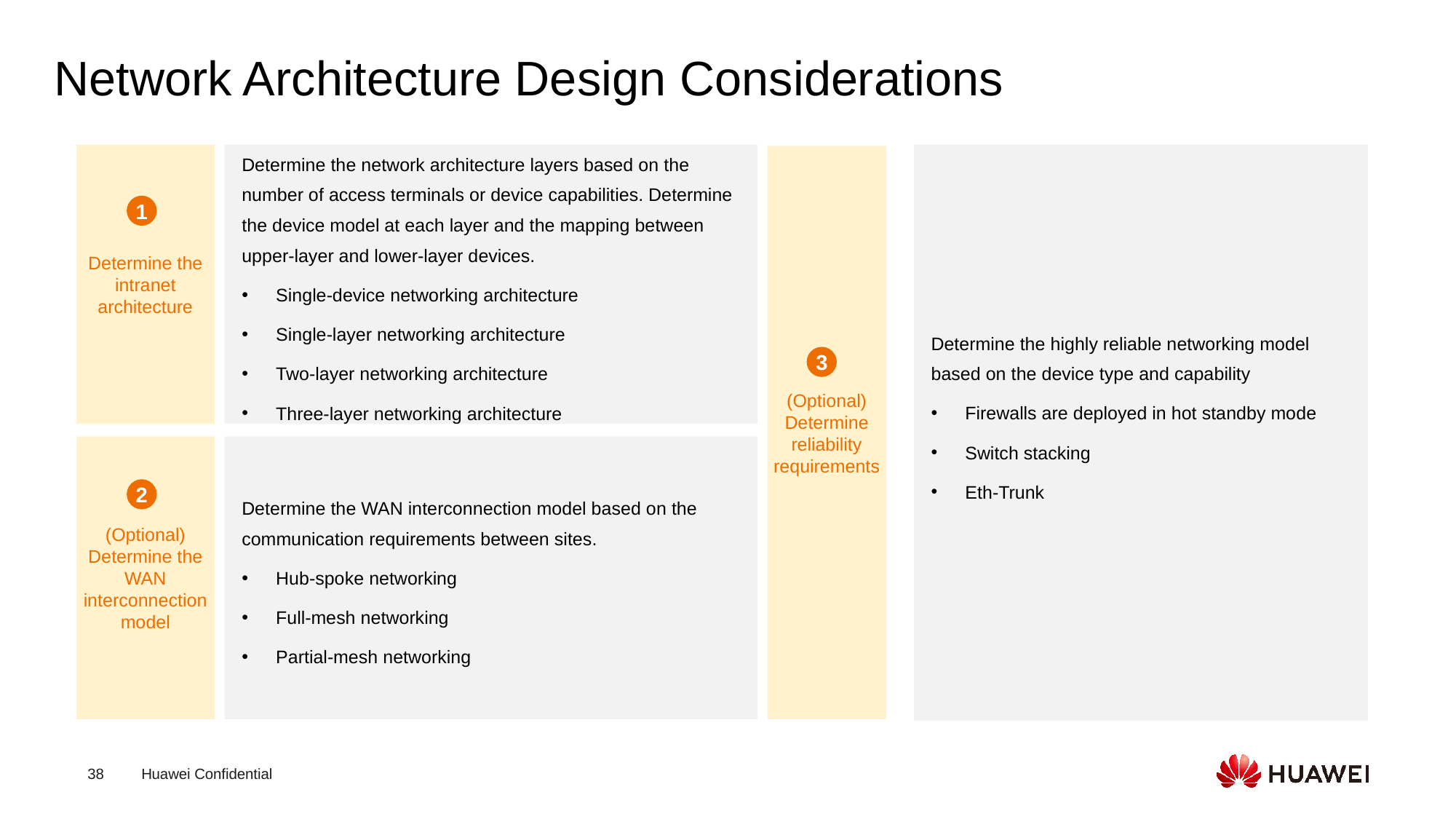

# Network Architecture Design Considerations
Determine the intranet architecture
Determine the network architecture layers based on the number of access terminals or device capabilities. Determine the device model at each layer and the mapping between upper-layer and lower-layer devices.
Single-device networking architecture
Single-layer networking architecture
Two-layer networking architecture
Three-layer networking architecture
Determine the highly reliable networking model based on the device type and capability
Firewalls are deployed in hot standby mode
Switch stacking
Eth-Trunk

(Optional) Determine
reliability requirements
1
3
(Optional) Determine the WAN interconnection model
Determine the WAN interconnection model based on the communication requirements between sites.
Hub-spoke networking
Full-mesh networking
Partial-mesh networking
2